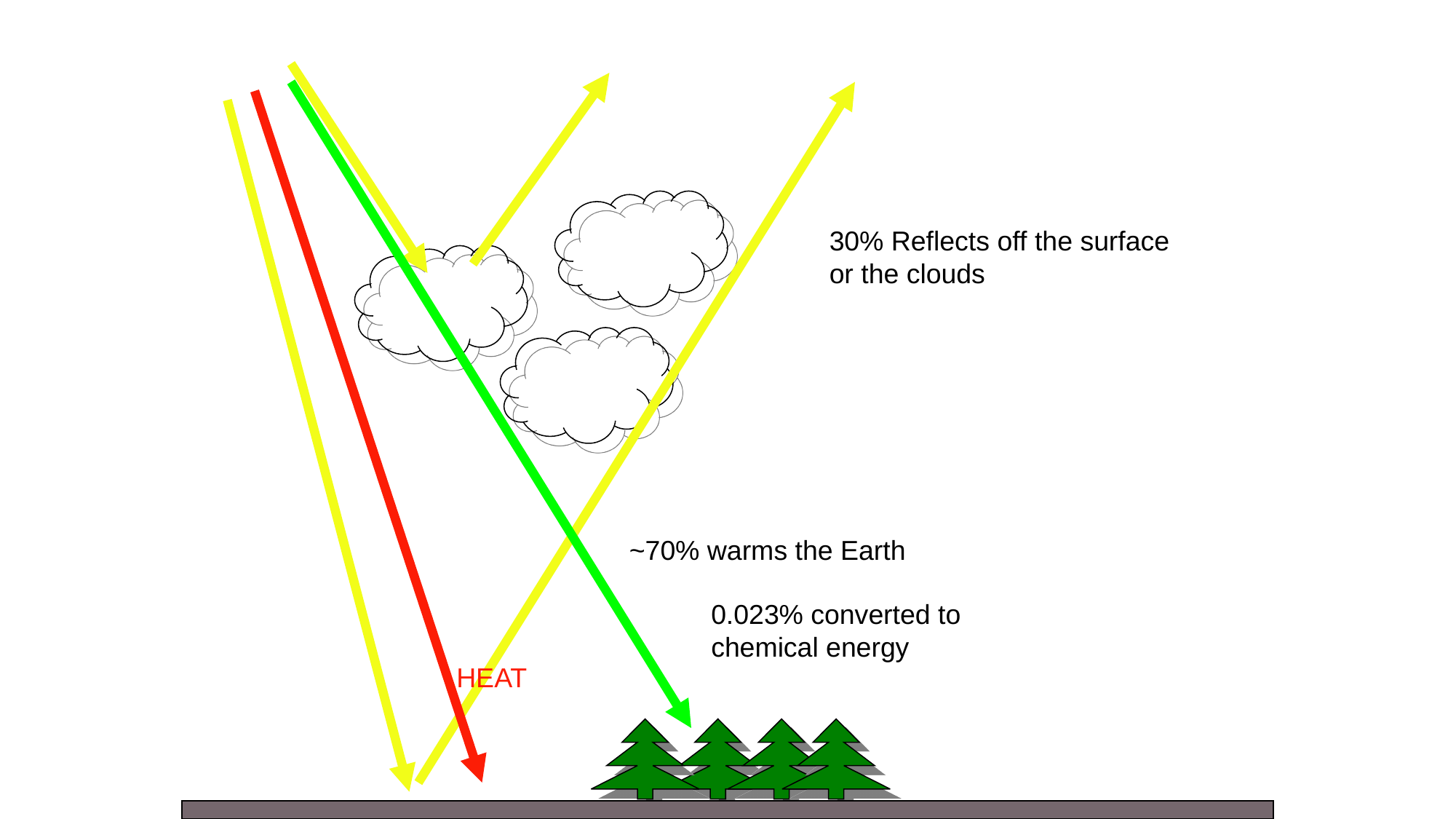

30% Reflects off the surface or the clouds

~70% warms the Earth
0.023% converted to chemical energy
HEAT